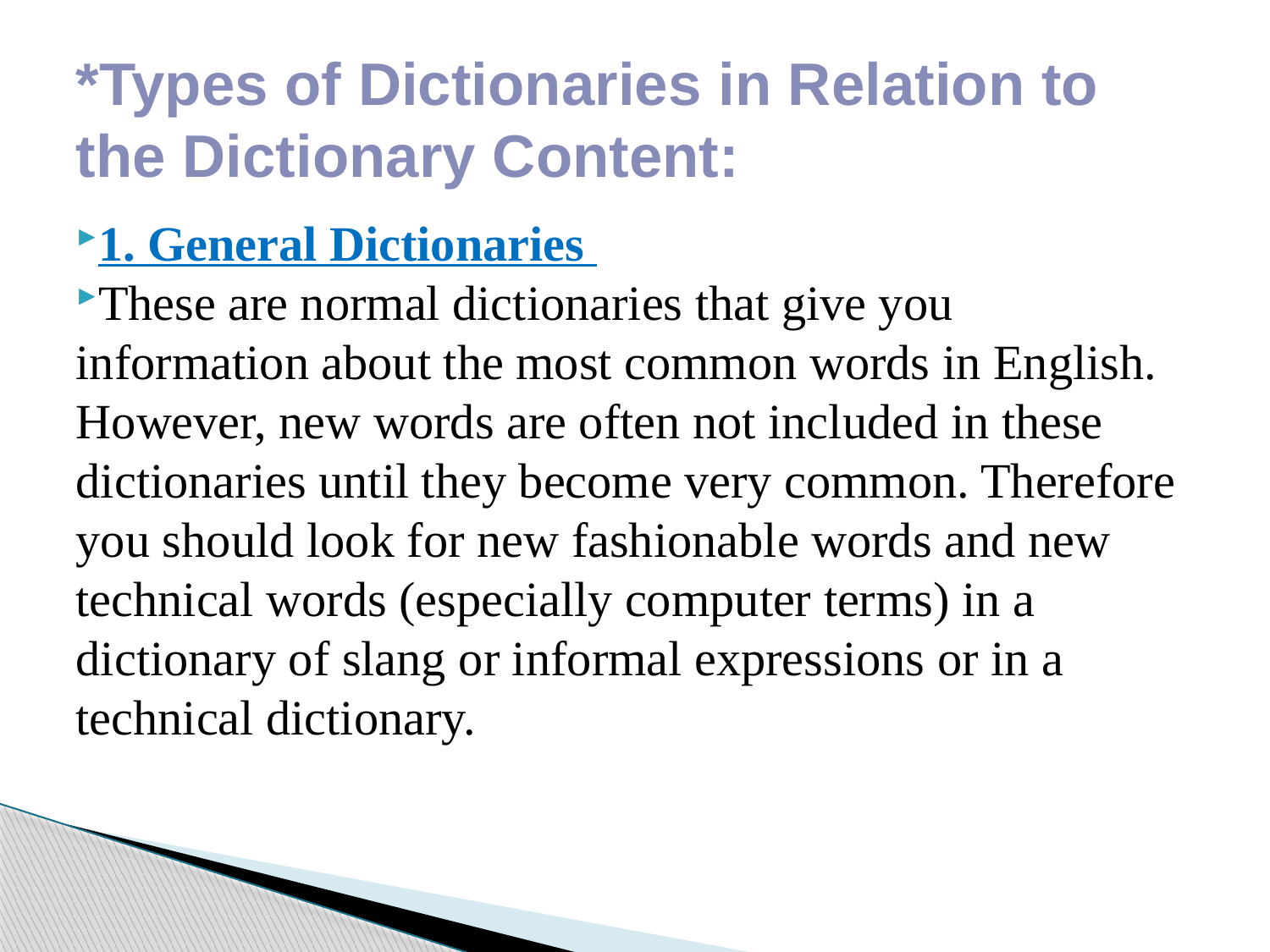

# *Types of Dictionaries in Relation to the Dictionary Content:
1. General Dictionaries
These are normal dictionaries that give you information about the most common words in English. However, new words are often not included in these dictionaries until they become very common. Therefore you should look for new fashionable words and new technical words (especially computer terms) in a dictionary of slang or informal expressions or in a technical dictionary.